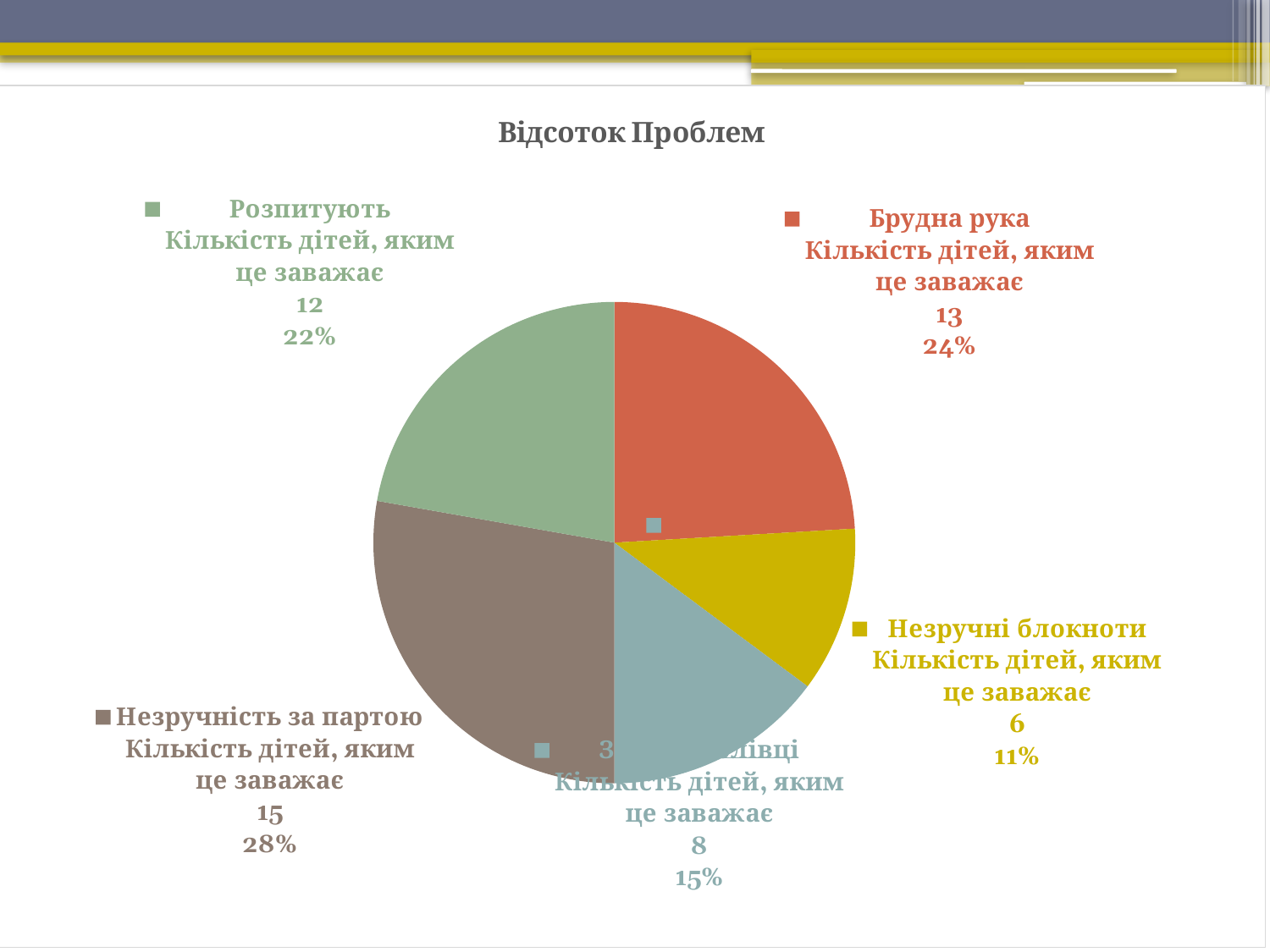

### Chart: Відсоток Проблем

| Category | Кількість дітей, яким це заважає |
|---|---|
| Брудна рука | 13.0 |
| Незручні блокноти | 6.0 |
| Зламані олівці | 8.0 |
| Незручність за партою | 15.0 |
| Розпитують | 12.0 |